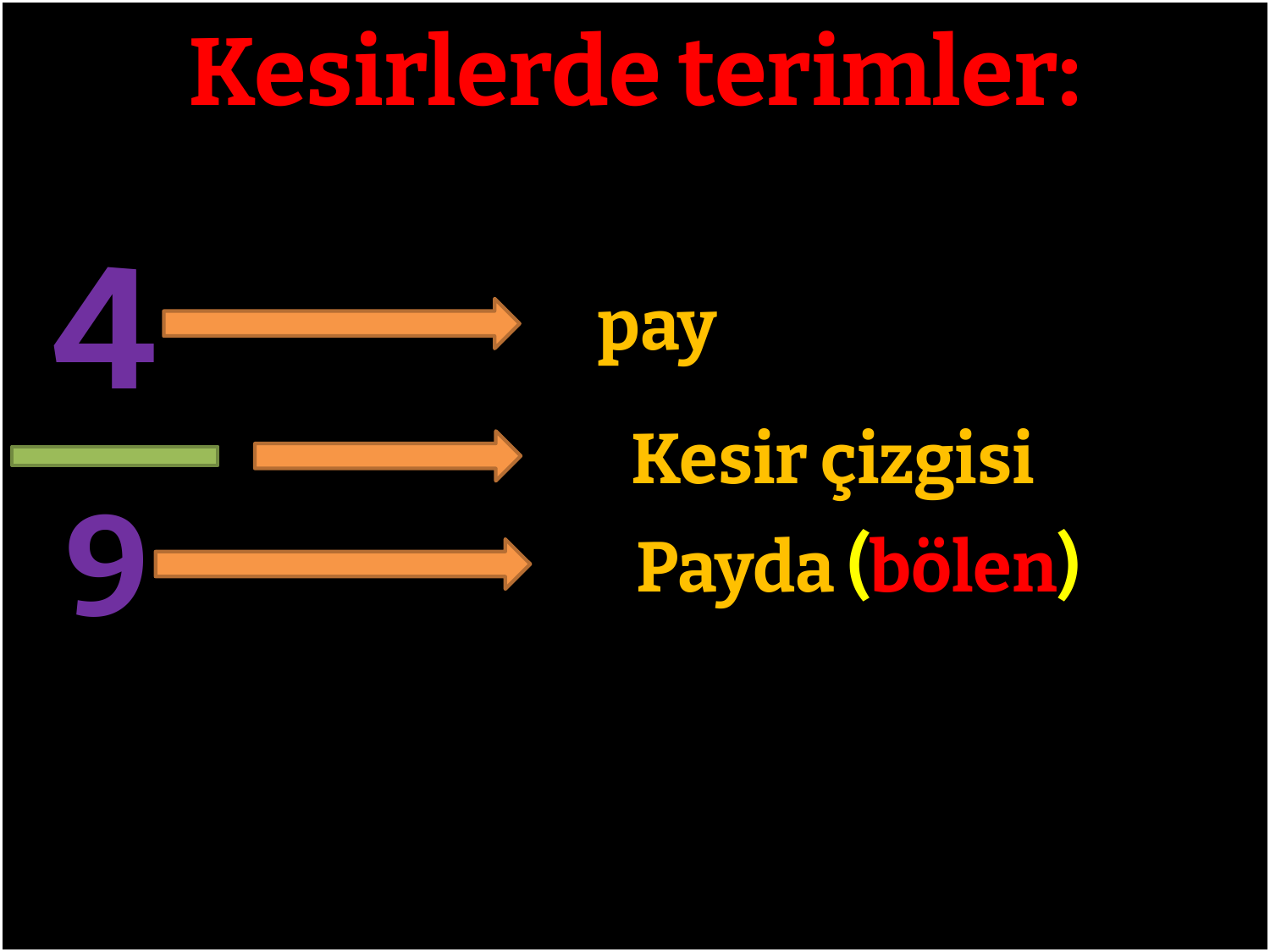

Kesirlerde terimler:
4
pay
#

Kesir çizgisi

9
Payda (bölen)